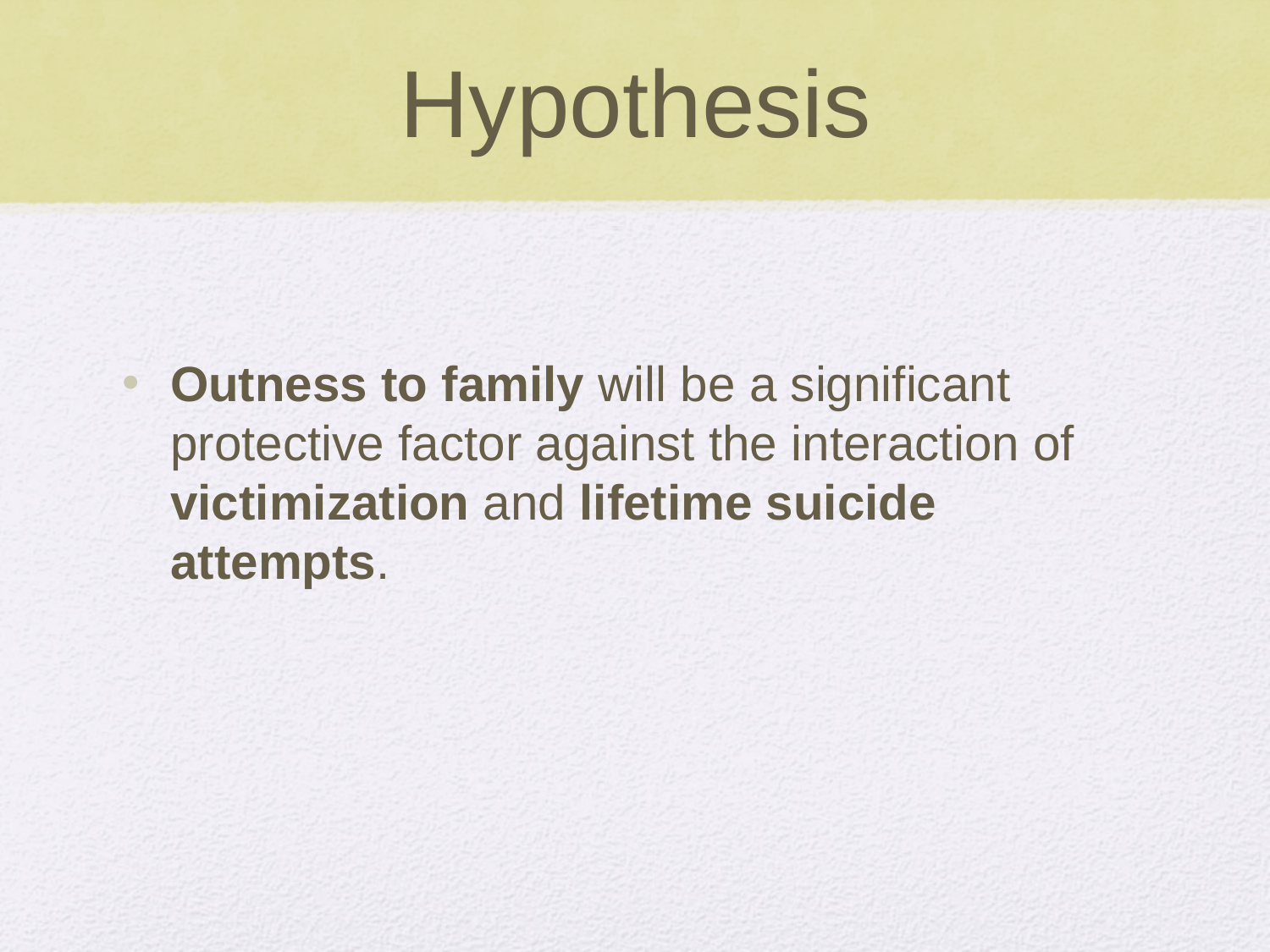

# Hypothesis

Outness to family will be a significant protective factor against the interaction of victimization and lifetime suicide attempts.